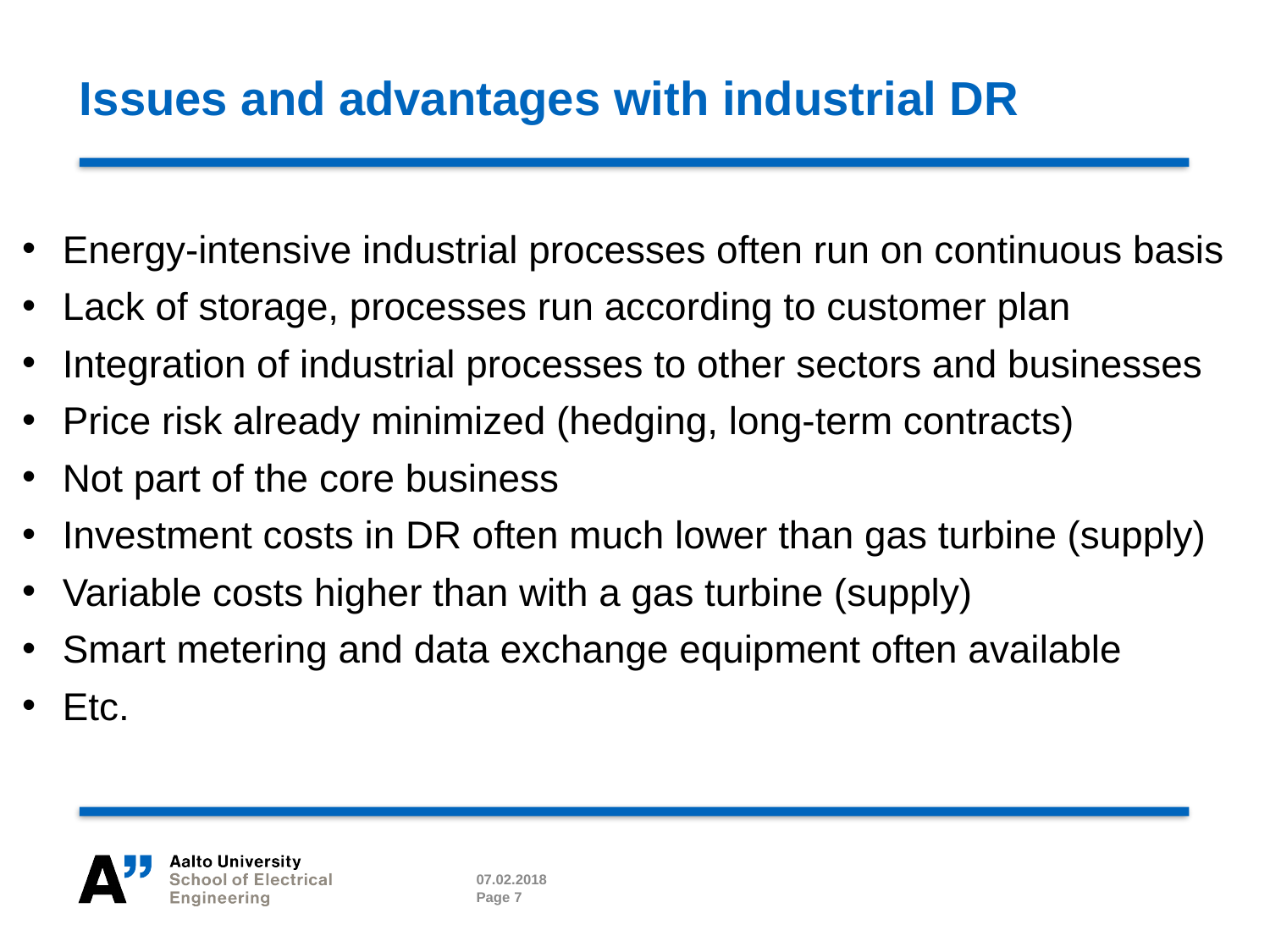

# Issues and advantages with industrial DR
Energy-intensive industrial processes often run on continuous basis
Lack of storage, processes run according to customer plan
Integration of industrial processes to other sectors and businesses
Price risk already minimized (hedging, long-term contracts)
Not part of the core business
Investment costs in DR often much lower than gas turbine (supply)
Variable costs higher than with a gas turbine (supply)
Smart metering and data exchange equipment often available
Etc.

07.02.2018
Page 7